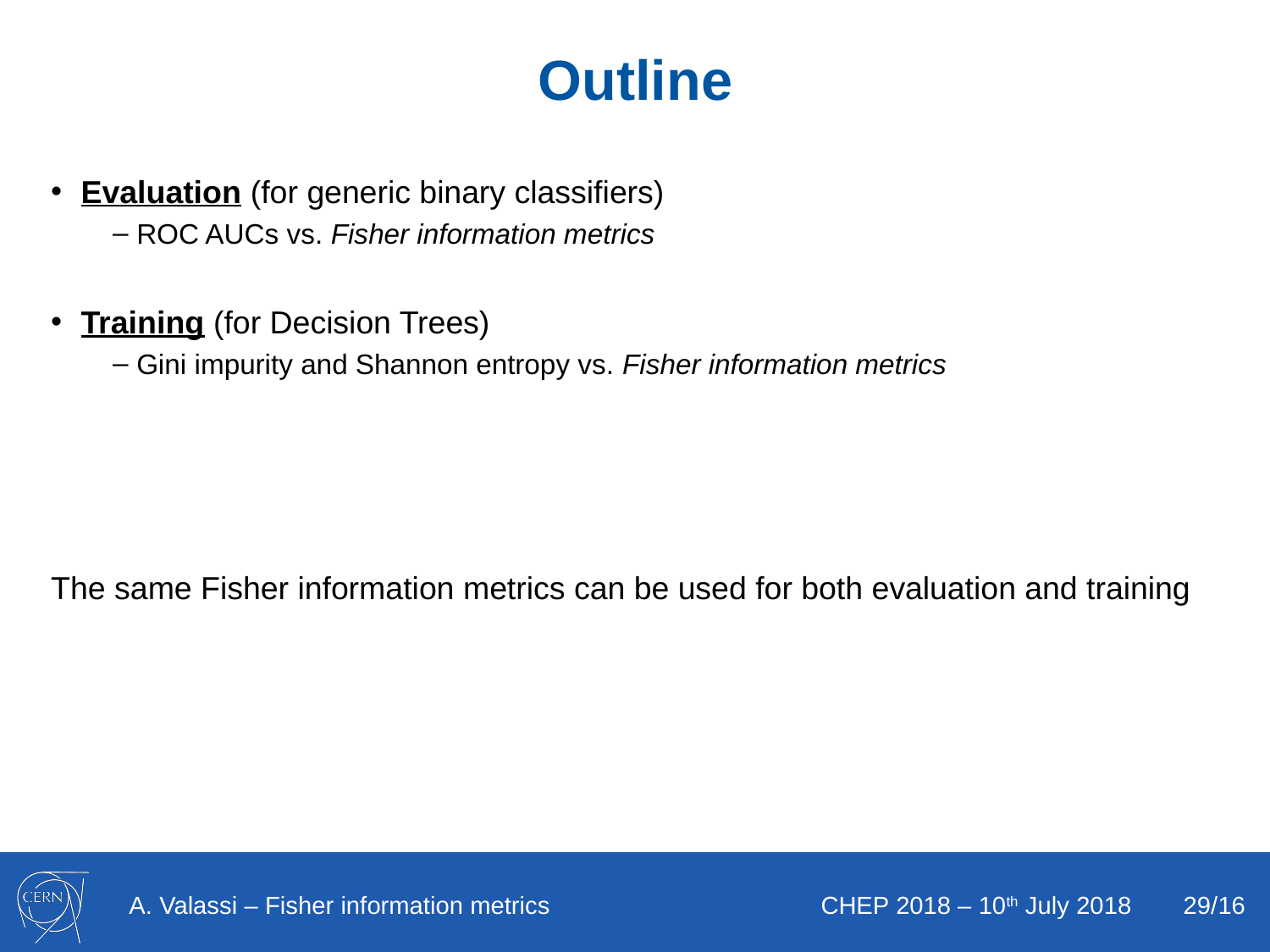

# Outline
Evaluation (for generic binary classifiers)
ROC AUCs vs. Fisher information metrics

Training (for Decision Trees)
Gini impurity and Shannon entropy vs. Fisher information metrics

The same Fisher information metrics can be used for both evaluation and training